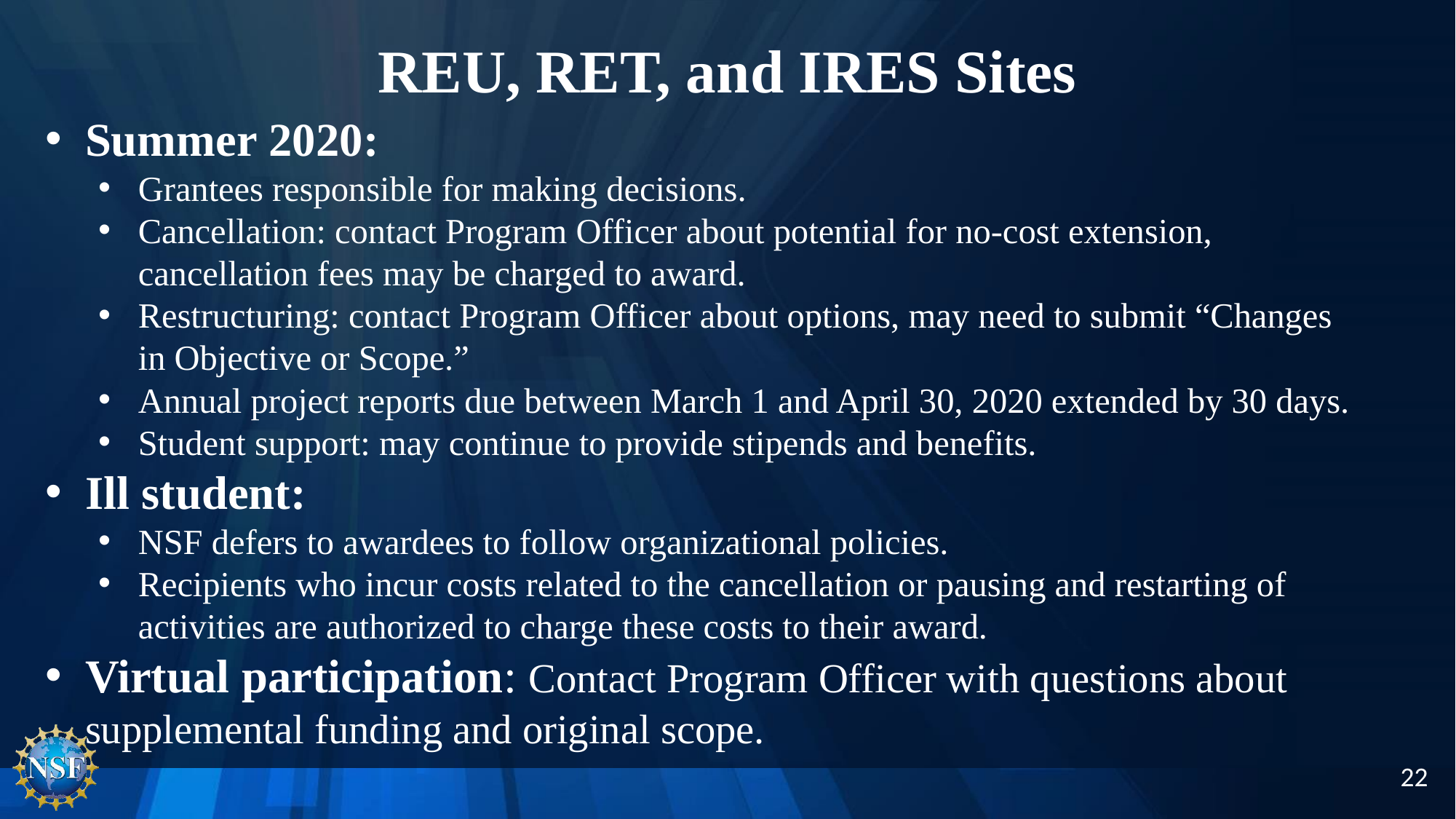

# REU, RET, and IRES Sites
Summer 2020:
Grantees responsible for making decisions.
Cancellation: contact Program Officer about potential for no-cost extension, cancellation fees may be charged to award.
Restructuring: contact Program Officer about options, may need to submit “Changes in Objective or Scope.”
Annual project reports due between March 1 and April 30, 2020 extended by 30 days.
Student support: may continue to provide stipends and benefits.
Ill student:
NSF defers to awardees to follow organizational policies.
Recipients who incur costs related to the cancellation or pausing and restarting of activities are authorized to charge these costs to their award.
Virtual participation: Contact Program Officer with questions about supplemental funding and original scope.

22